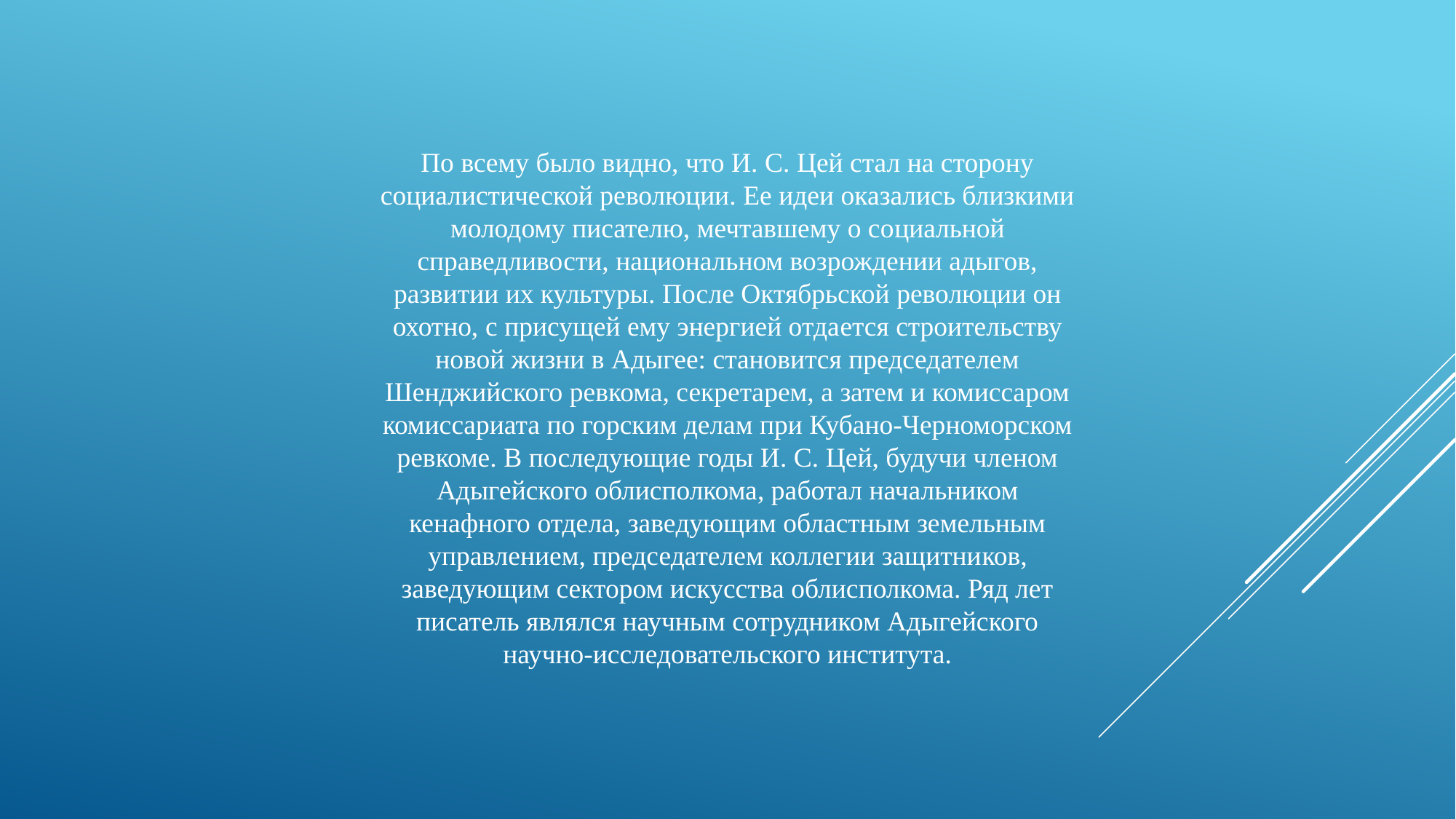

По всему было видно, что И. С. Цей стал на сторону социалистической революции. Ее идеи оказались близкими молодому писателю, мечтавшему о со­циальной справедливости, национальном возрождении адыгов, развитии их куль­туры. После Октябрьской революции он охотно, с присущей ему энергией отда­ется строительству новой жизни в Адыгее: становится председателем Шенджийского ревкома, секретарем, а затем и комиссаром комиссариата по горским делам при Кубано-Черноморском ревкоме. В последующие годы И. С. Цей, будучи членом Адыгейского облисполкома, работал начальником кенафного отдела, заве­дующим областным земельным управлением, председателем коллегии защитни­ков, заведующим сектором искусства облисполкома. Ряд лет писатель являлся научным сотрудником Адыгейского научно-исследовательского института.